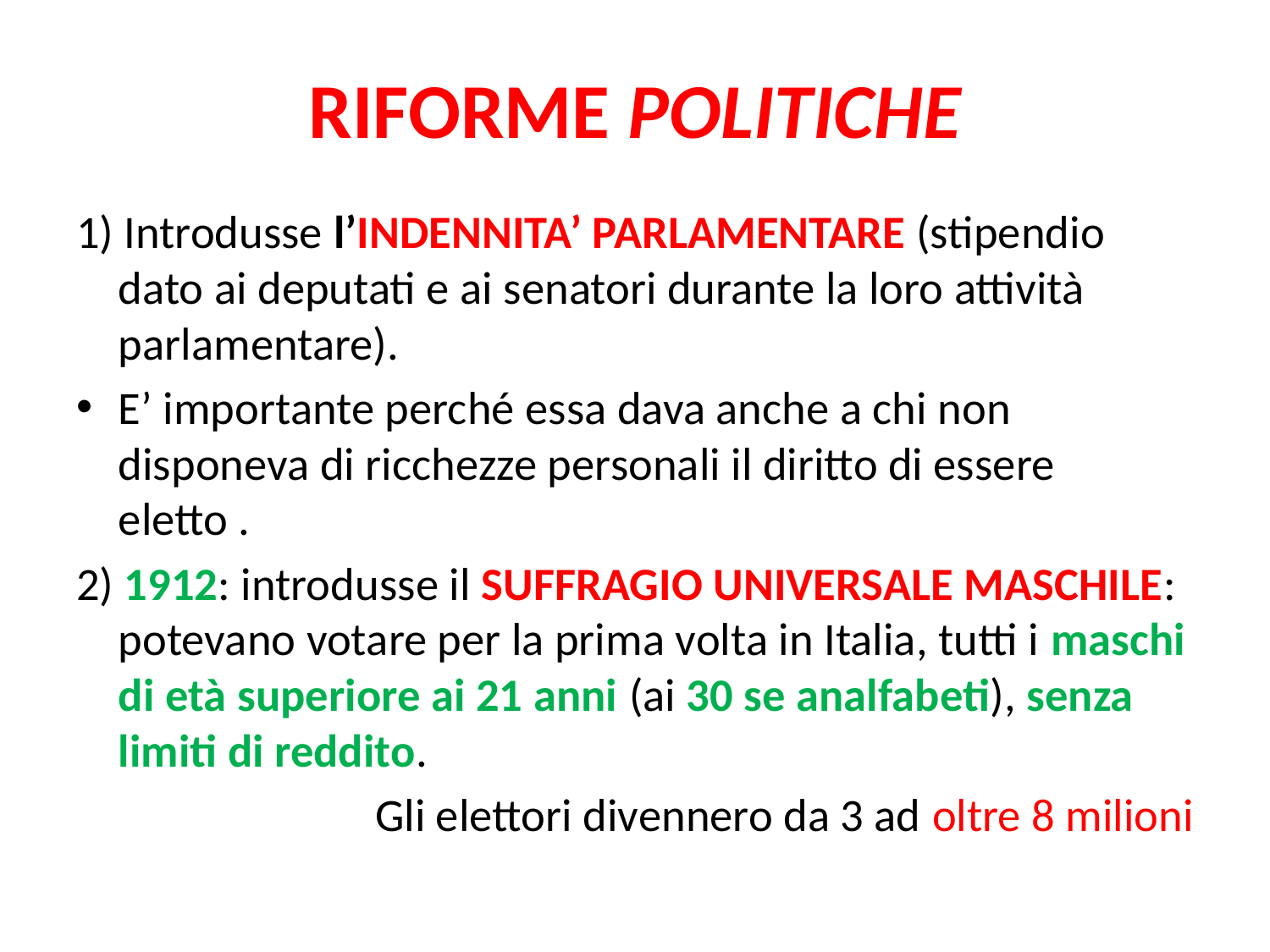

# RIFORME POLITICHE
1) Introdusse l’INDENNITA’ PARLAMENTARE (stipendio dato ai deputati e ai senatori durante la loro attività parlamentare).
E’ importante perché essa dava anche a chi non disponeva di ricchezze personali il diritto di essere eletto .
2) 1912: introdusse il SUFFRAGIO UNIVERSALE MASCHILE: potevano votare per la prima volta in Italia, tutti i maschi di età superiore ai 21 anni (ai 30 se analfabeti), senza limiti di reddito.
Gli elettori divennero da 3 ad oltre 8 milioni